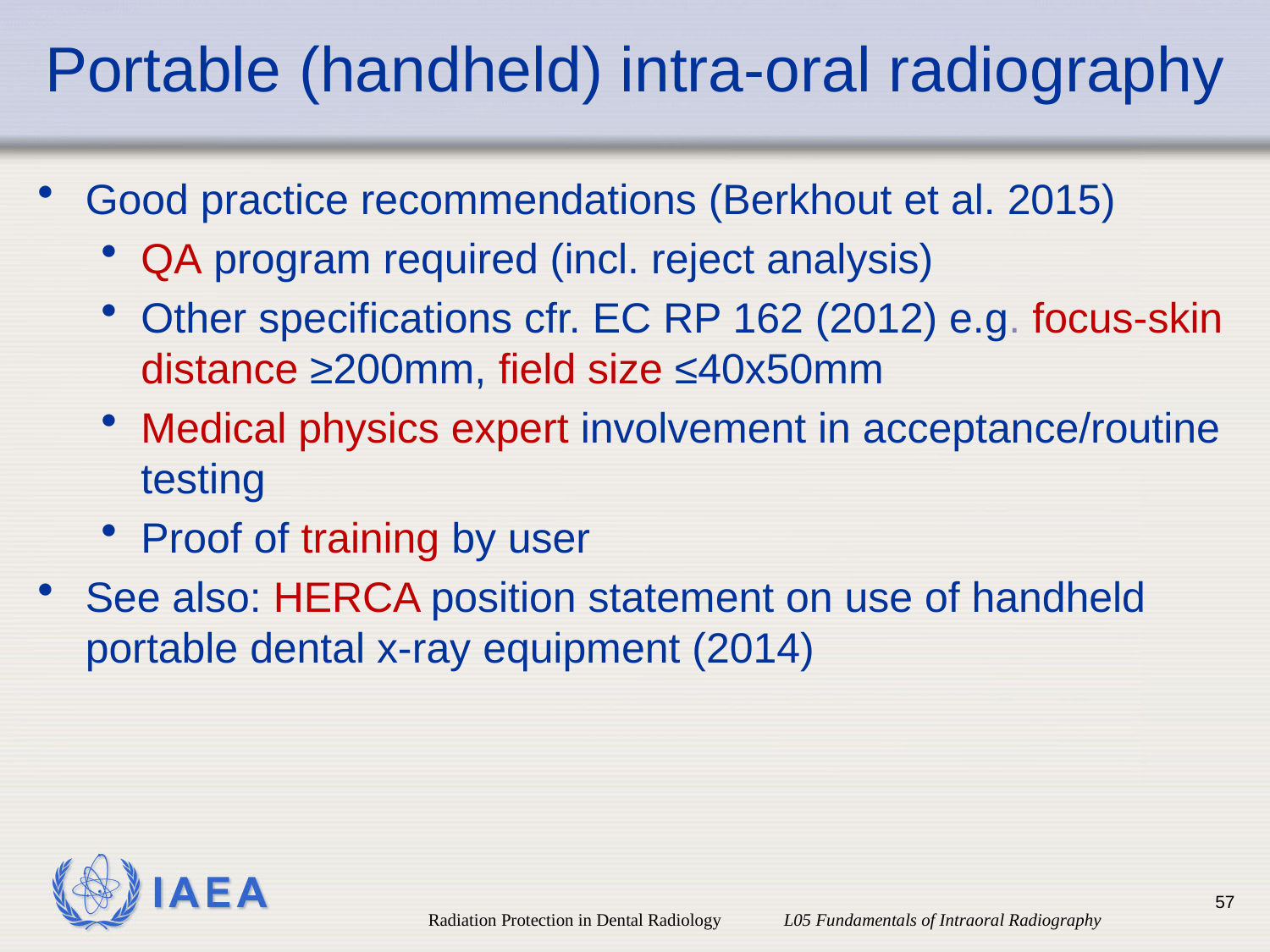

# Portable (handheld) intra-oral radiography
Good practice recommendations (Berkhout et al. 2015)
QA program required (incl. reject analysis)
Other specifications cfr. EC RP 162 (2012) e.g. focus-skin distance ≥200mm, field size ≤40x50mm
Medical physics expert involvement in acceptance/routine testing
Proof of training by user
See also: HERCA position statement on use of handheld portable dental x-ray equipment (2014)
57
Radiation Protection in Dental Radiology              L05 Fundamentals of Intraoral Radiography